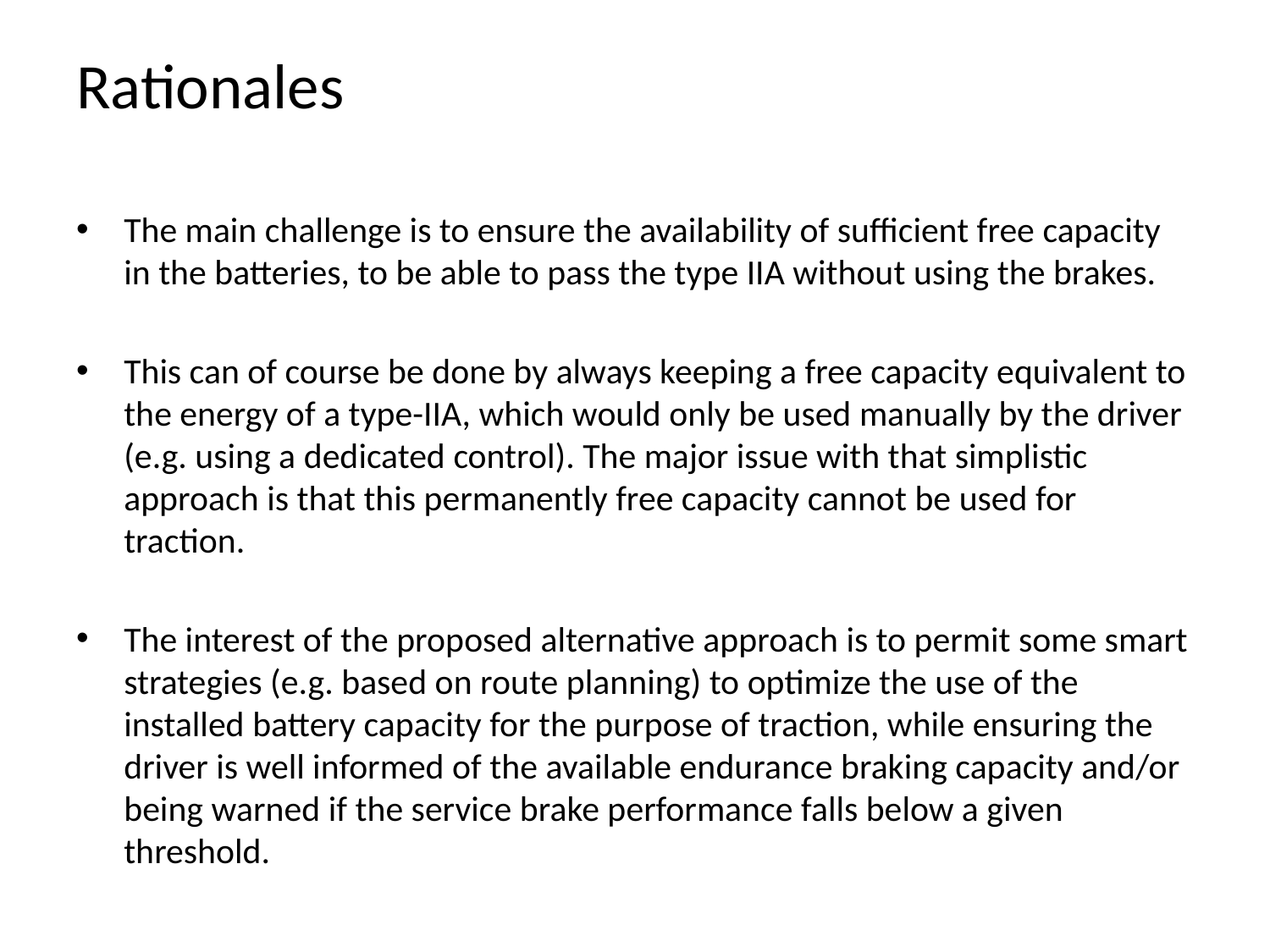

# Rationales
The main challenge is to ensure the availability of sufficient free capacity in the batteries, to be able to pass the type IIA without using the brakes.

This can of course be done by always keeping a free capacity equivalent to the energy of a type-IIA, which would only be used manually by the driver (e.g. using a dedicated control). The major issue with that simplistic approach is that this permanently free capacity cannot be used for traction.

The interest of the proposed alternative approach is to permit some smart strategies (e.g. based on route planning) to optimize the use of the installed battery capacity for the purpose of traction, while ensuring the driver is well informed of the available endurance braking capacity and/or being warned if the service brake performance falls below a given threshold.